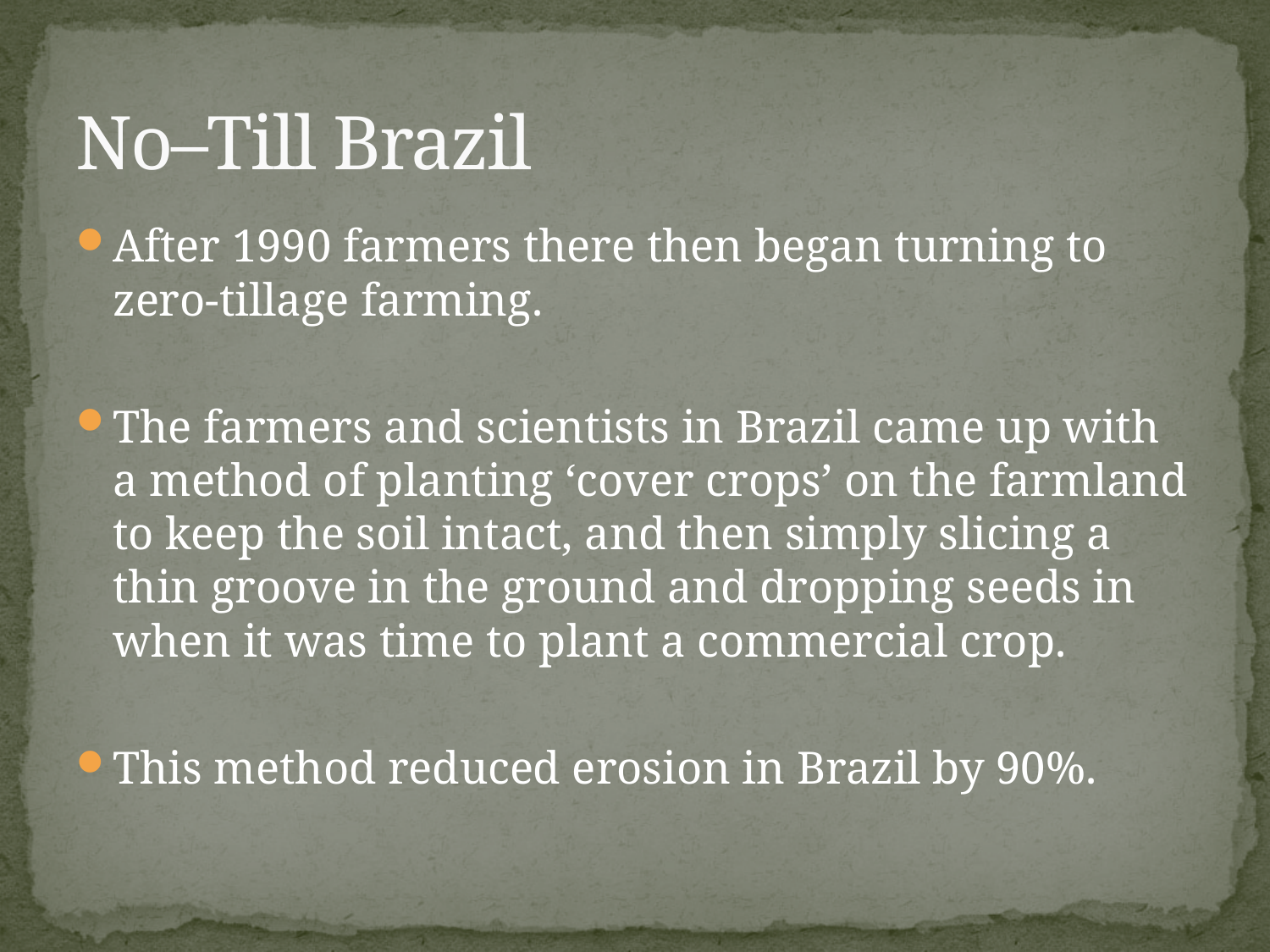

# No–Till Brazil
After 1990 farmers there then began turning to zero-tillage farming.

The farmers and scientists in Brazil came up with a method of planting ‘cover crops’ on the farmland to keep the soil intact, and then simply slicing a thin groove in the ground and dropping seeds in when it was time to plant a commercial crop.

This method reduced erosion in Brazil by 90%.